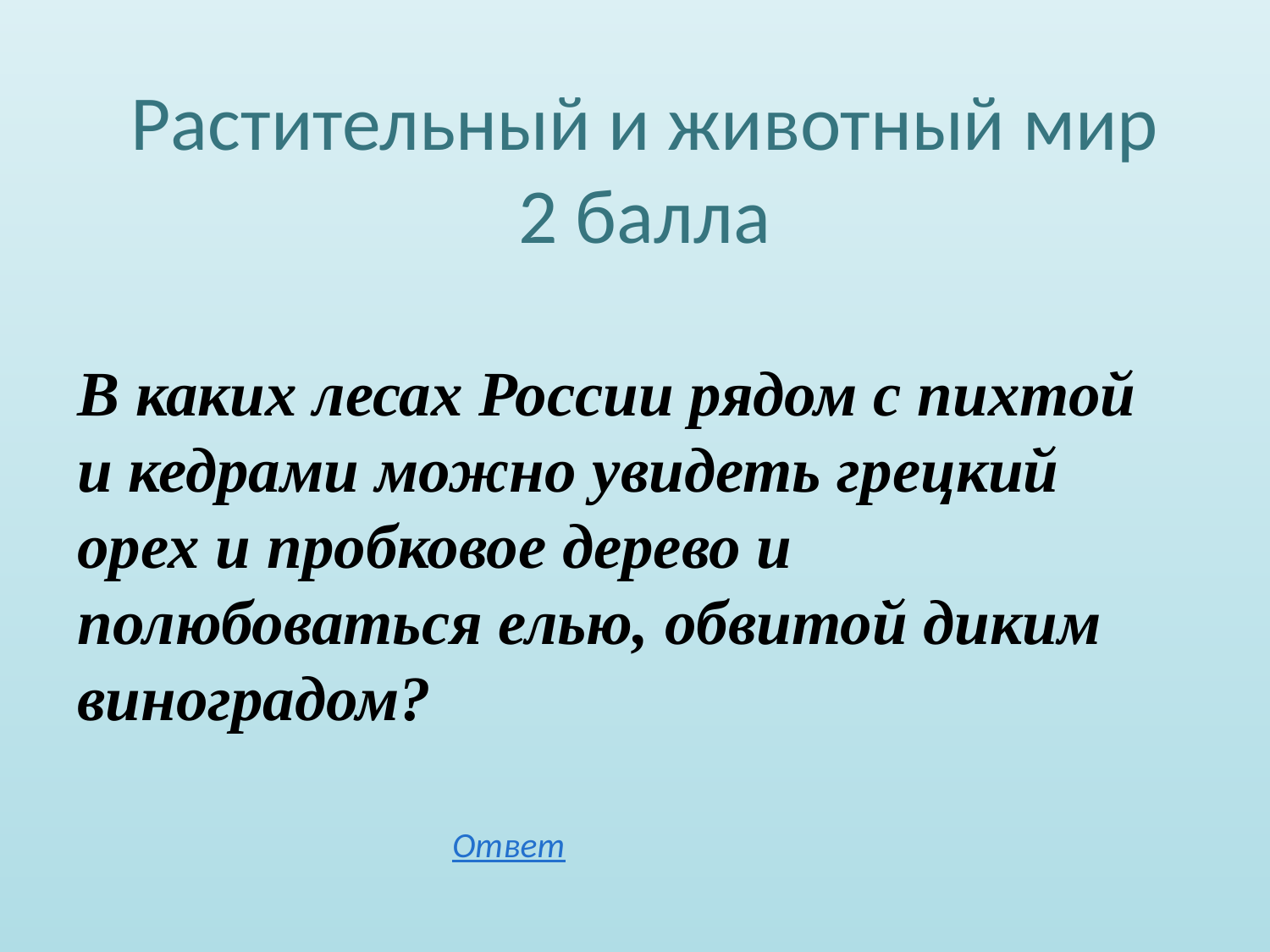

Растительный и животный мир
2 балла
В каких лесах России рядом с пихтой и кедрами можно увидеть грецкий орех и пробковое дерево и полюбоваться елью, обвитой диким виноградом?
Ответ